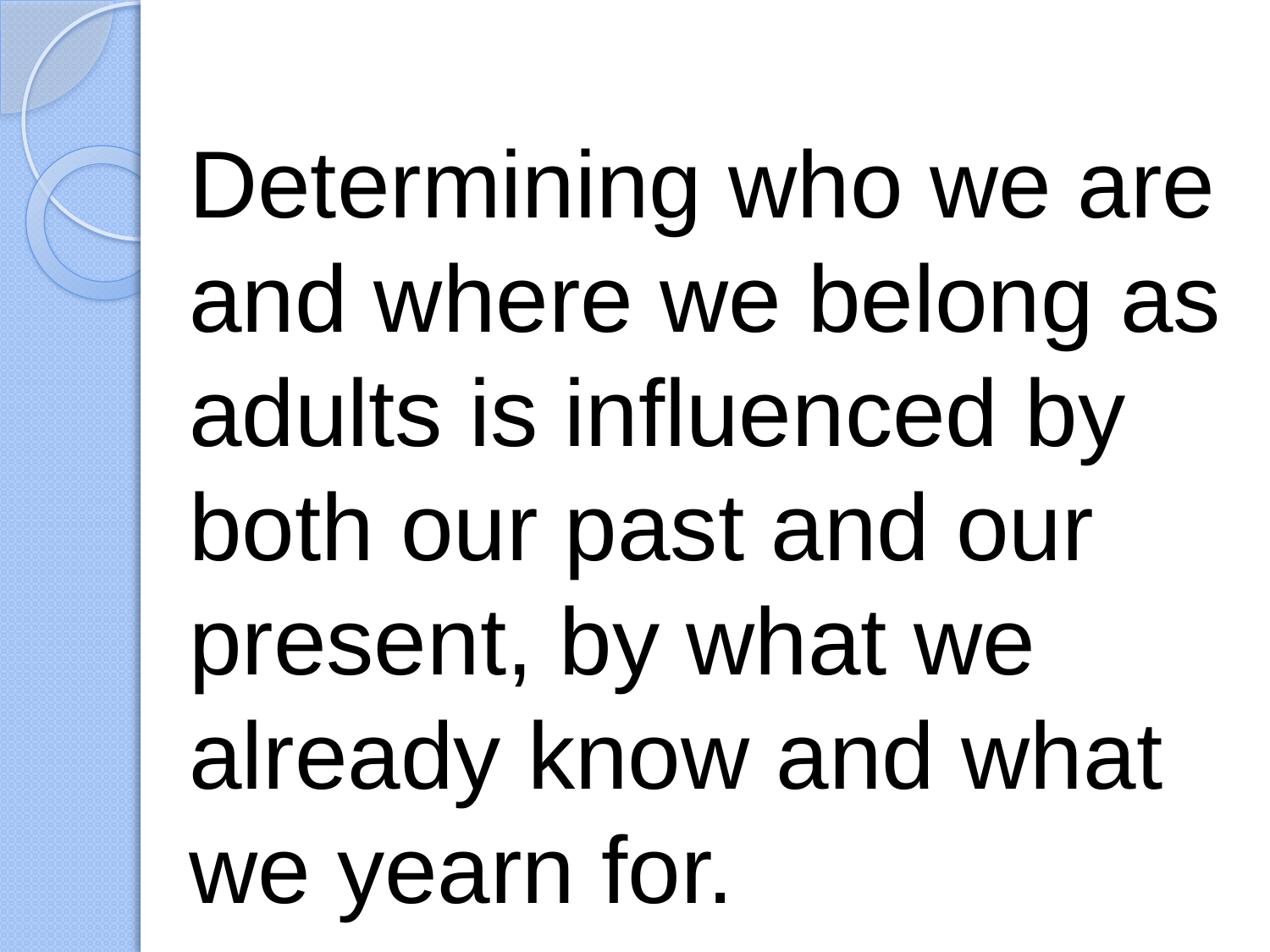

#
Determining who we are and where we belong as adults is influenced by both our past and our present, by what we already know and what we yearn for.